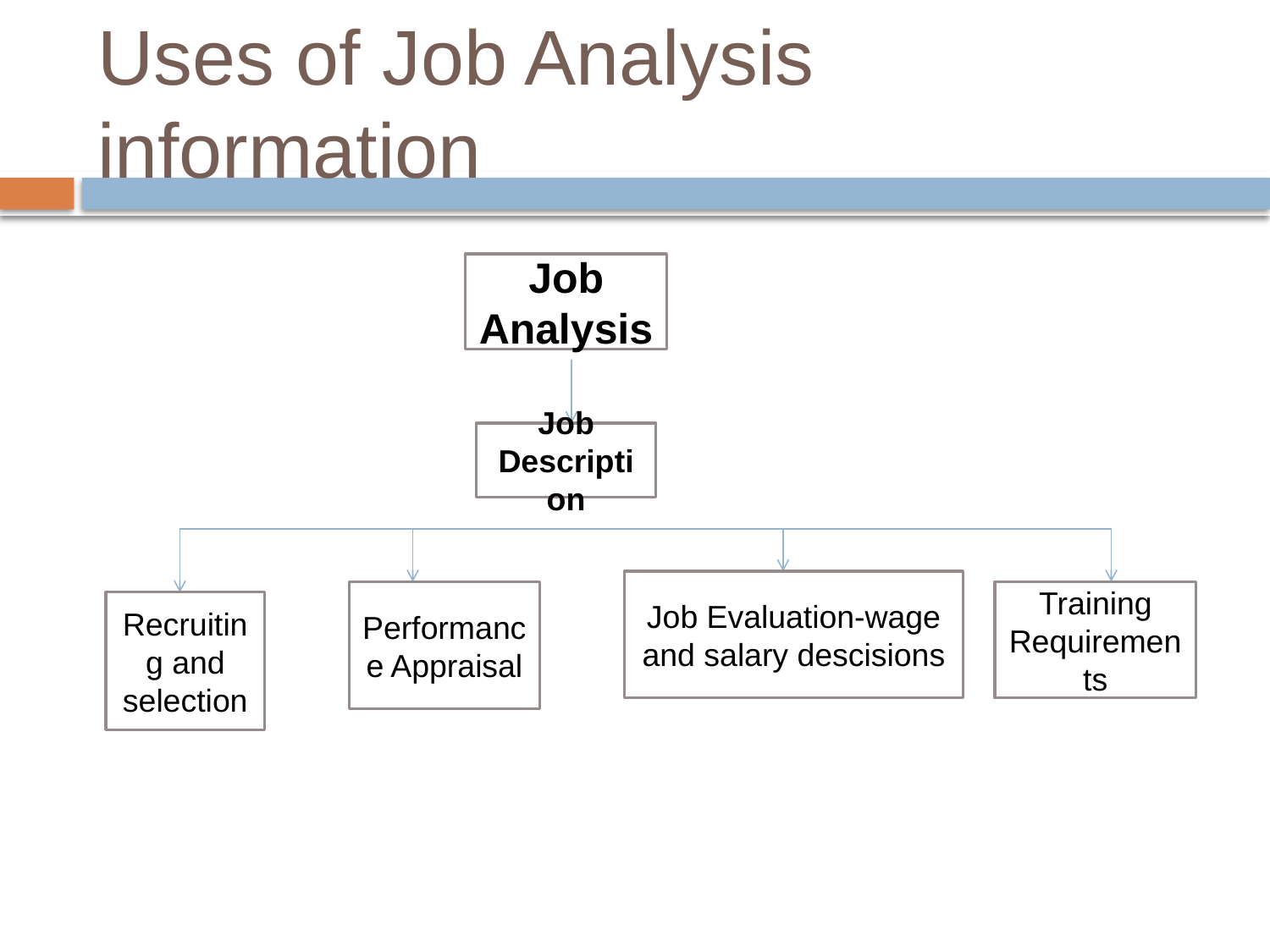

# Uses of Job Analysis information

Job Analysis
Job Description
Job Evaluation-wage and salary descisions
Performance Appraisal
Training Requirements
Recruiting and selection